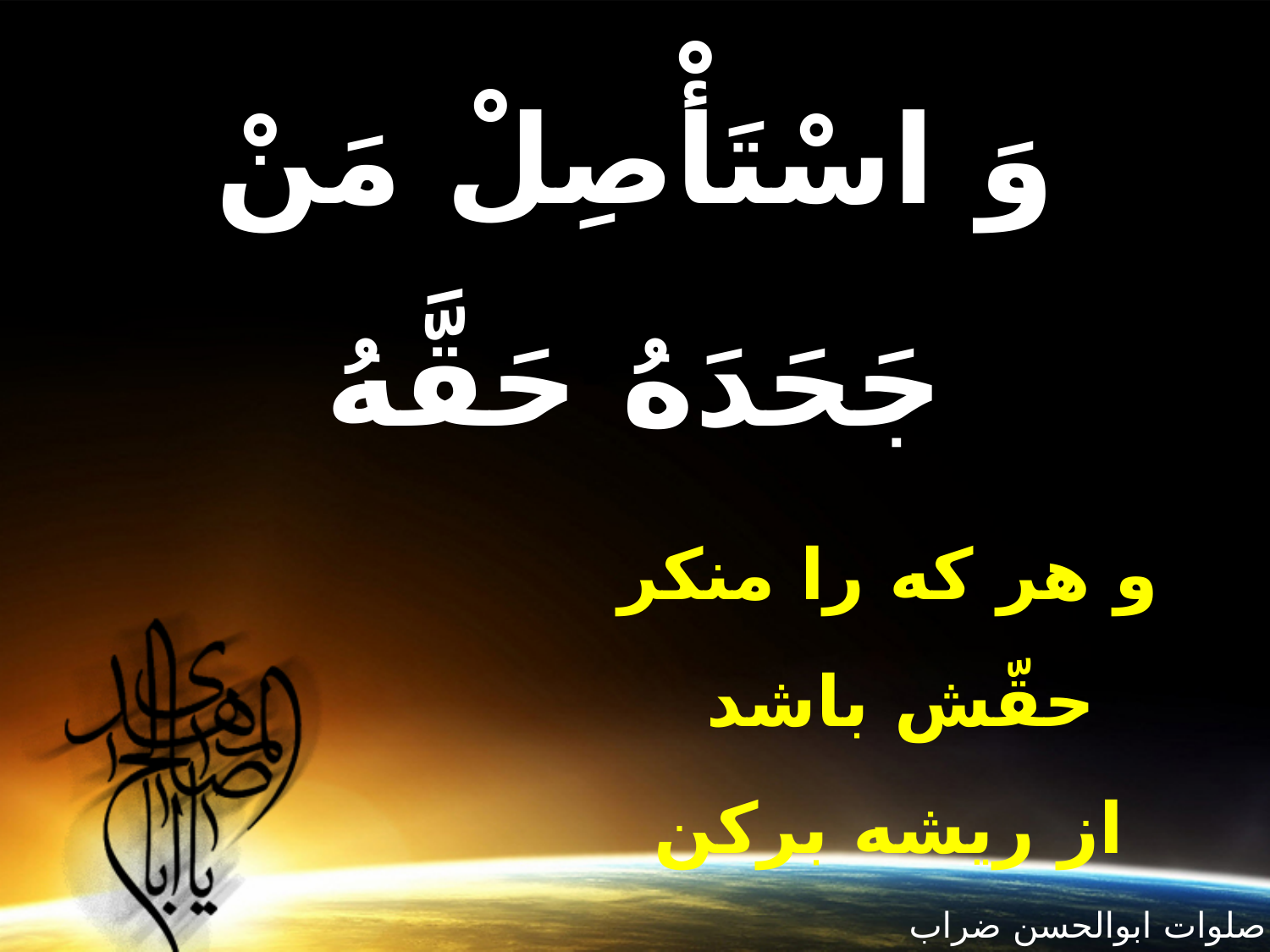

وَ اسْتَأْصِلْ مَنْ جَحَدَهُ حَقَّهُ
و هر كه را منكر حقّش باشد
از ريشه بركن